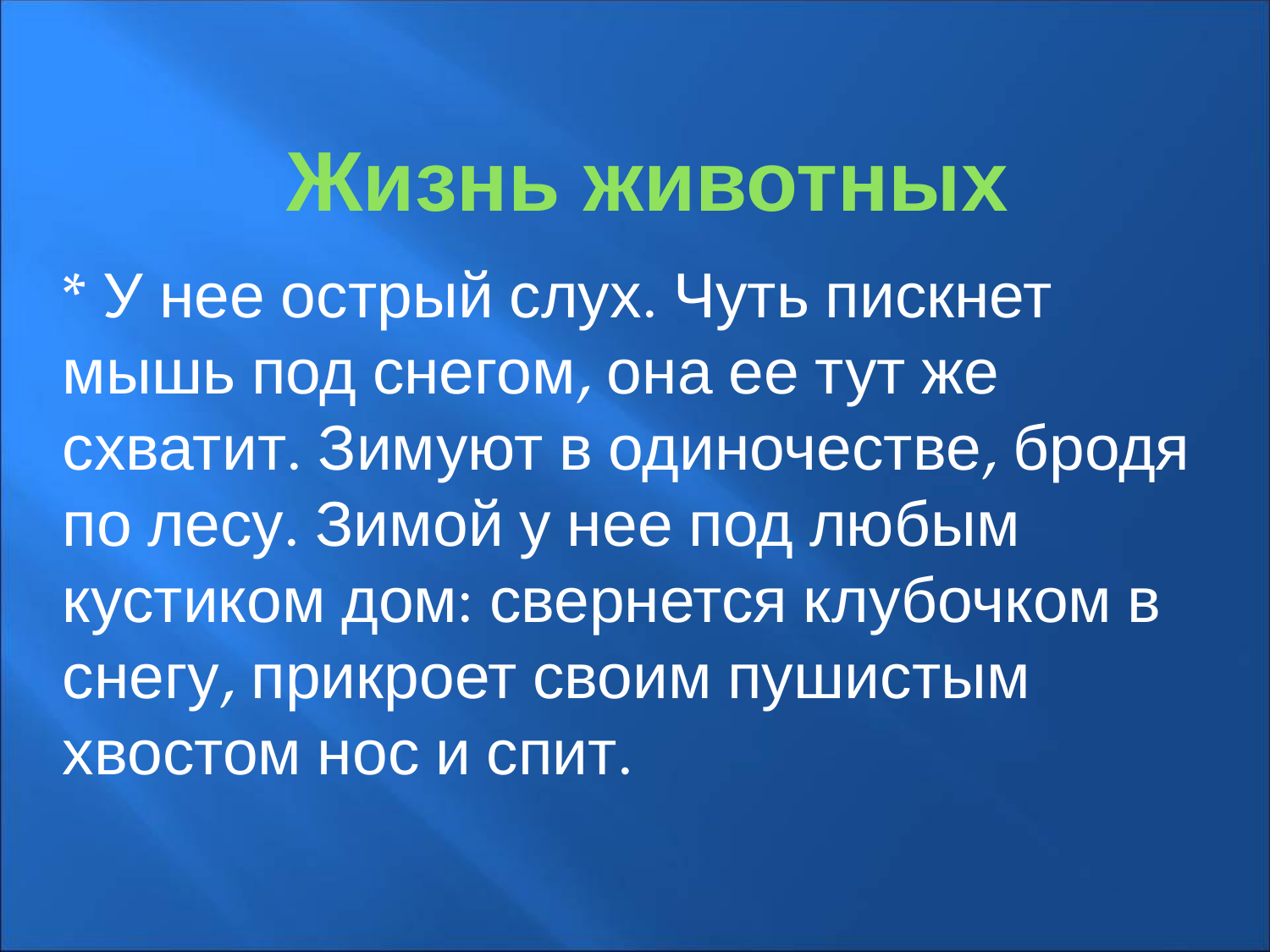

# Жизнь животных
* У нее острый слух. Чуть пискнет мышь под снегом, она ее тут же схватит. Зимуют в одиночестве, бродя по лесу. Зимой у нее под любым кустиком дом: свернется клубочком в снегу, прикроет своим пушистым хвостом нос и спит.